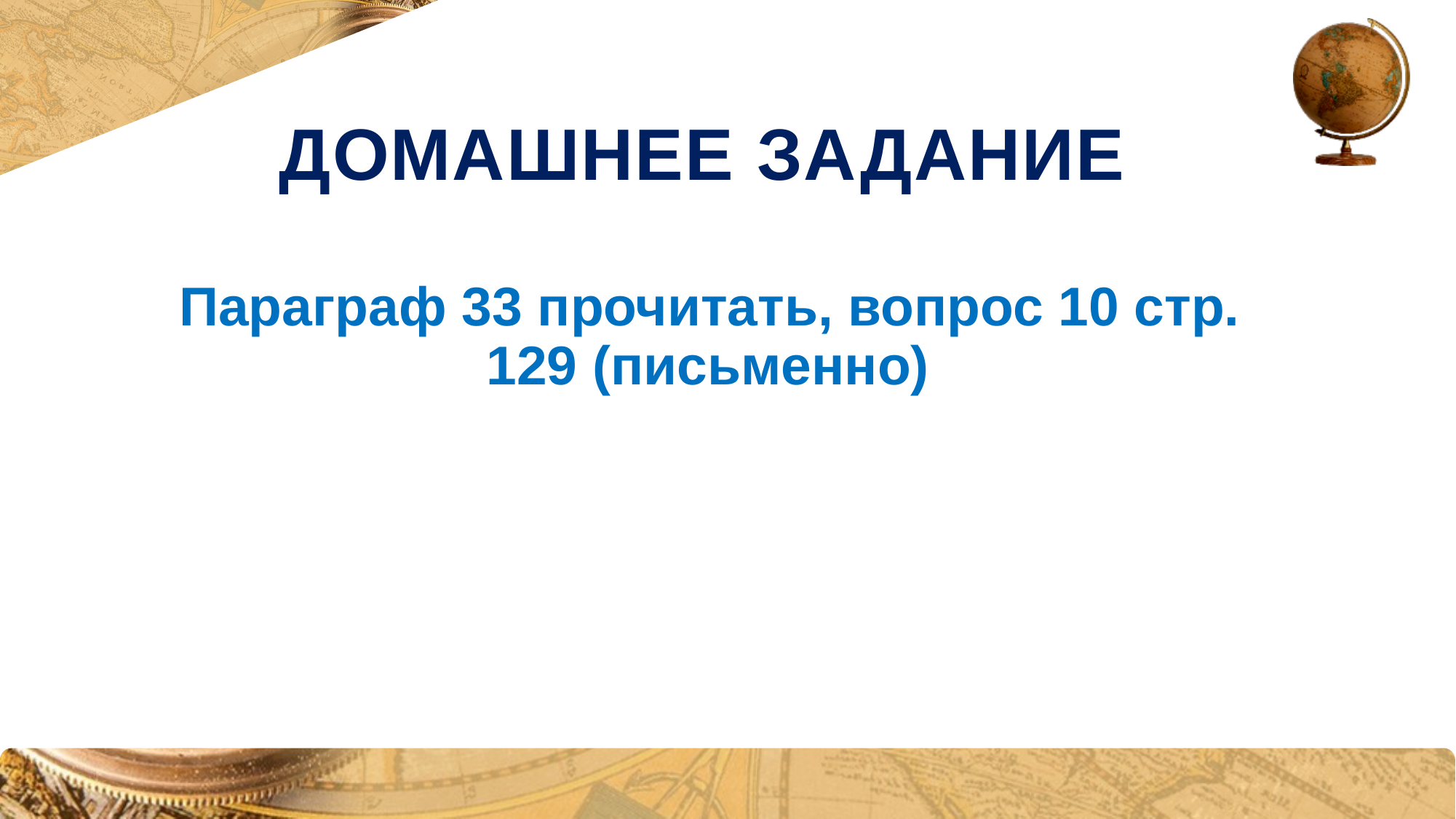

# Домашнее задание
Параграф 33 прочитать, вопрос 10 стр. 129 (письменно)